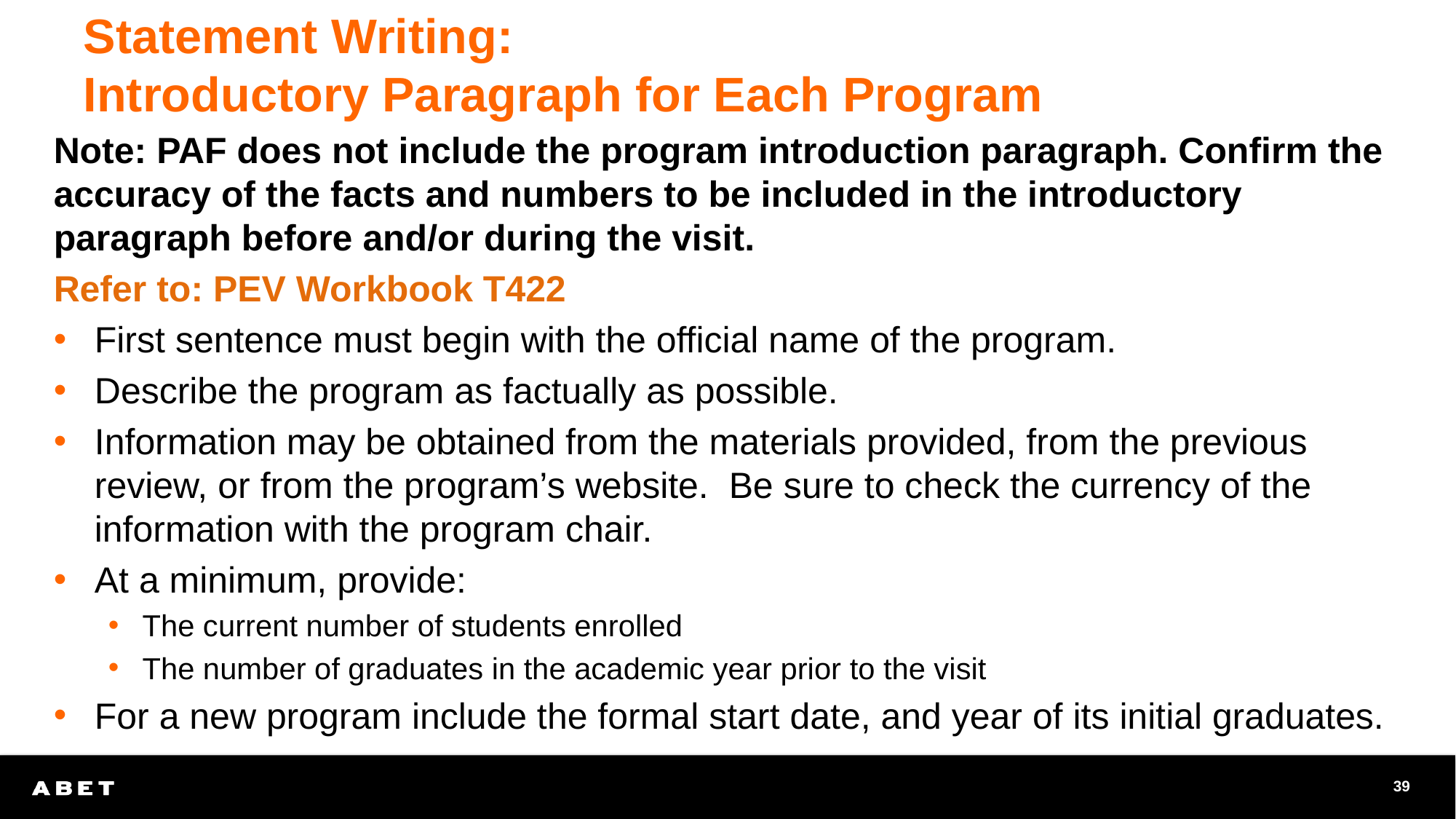

# Statement Writing: Introductory Paragraph for Each Program
Note: PAF does not include the program introduction paragraph. Confirm the accuracy of the facts and numbers to be included in the introductory paragraph before and/or during the visit.
Refer to: PEV Workbook T422
First sentence must begin with the official name of the program.
Describe the program as factually as possible.
Information may be obtained from the materials provided, from the previous review, or from the program’s website.  Be sure to check the currency of the information with the program chair.
At a minimum, provide:
The current number of students enrolled
The number of graduates in the academic year prior to the visit
For a new program include the formal start date, and year of its initial graduates.